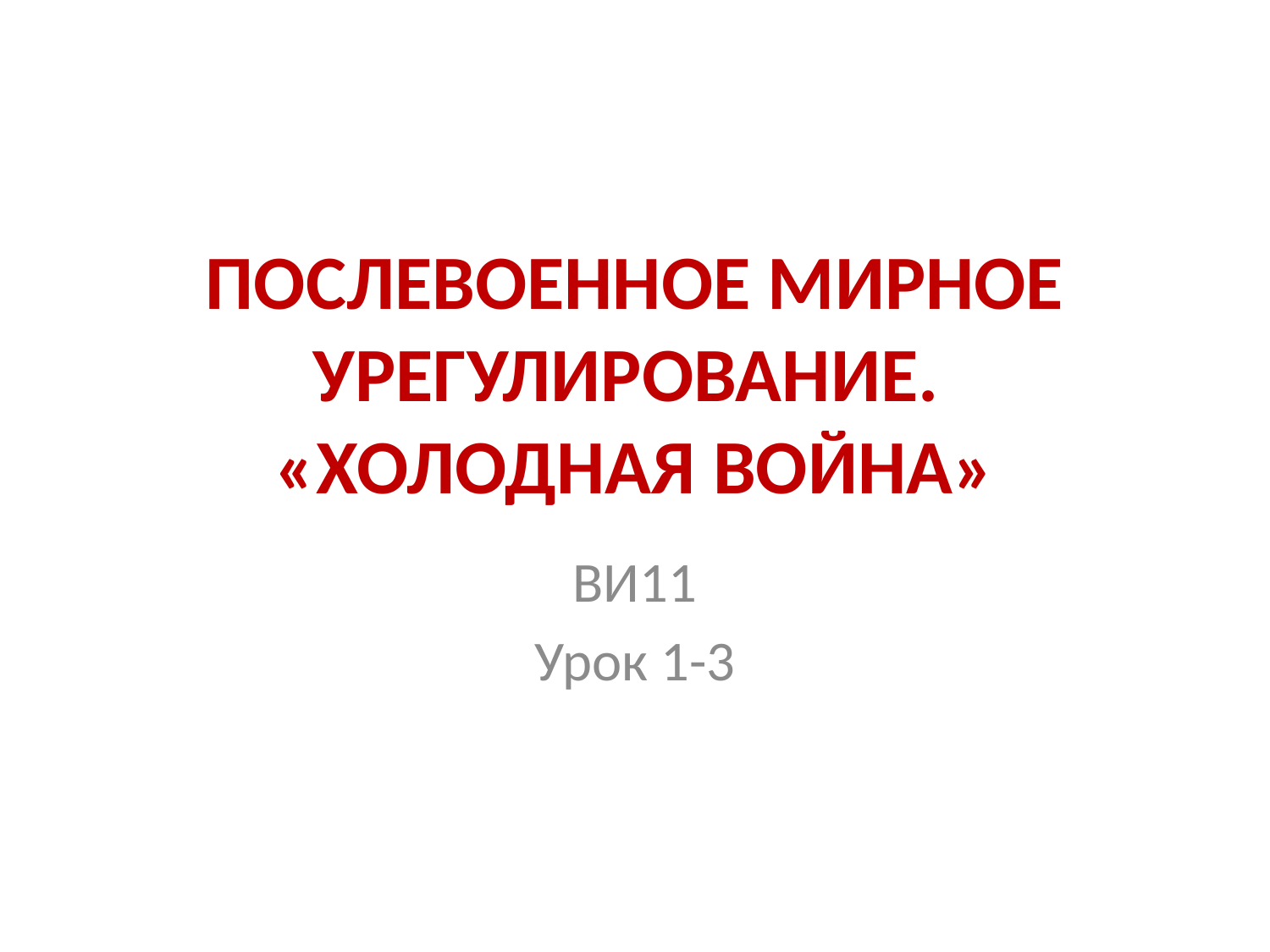

# ПОСЛЕВОЕННОЕ МИРНОЕ УРЕГУЛИРОВАНИЕ. «ХОЛОДНАЯ ВОЙНА»
ВИ11
Урок 1-3